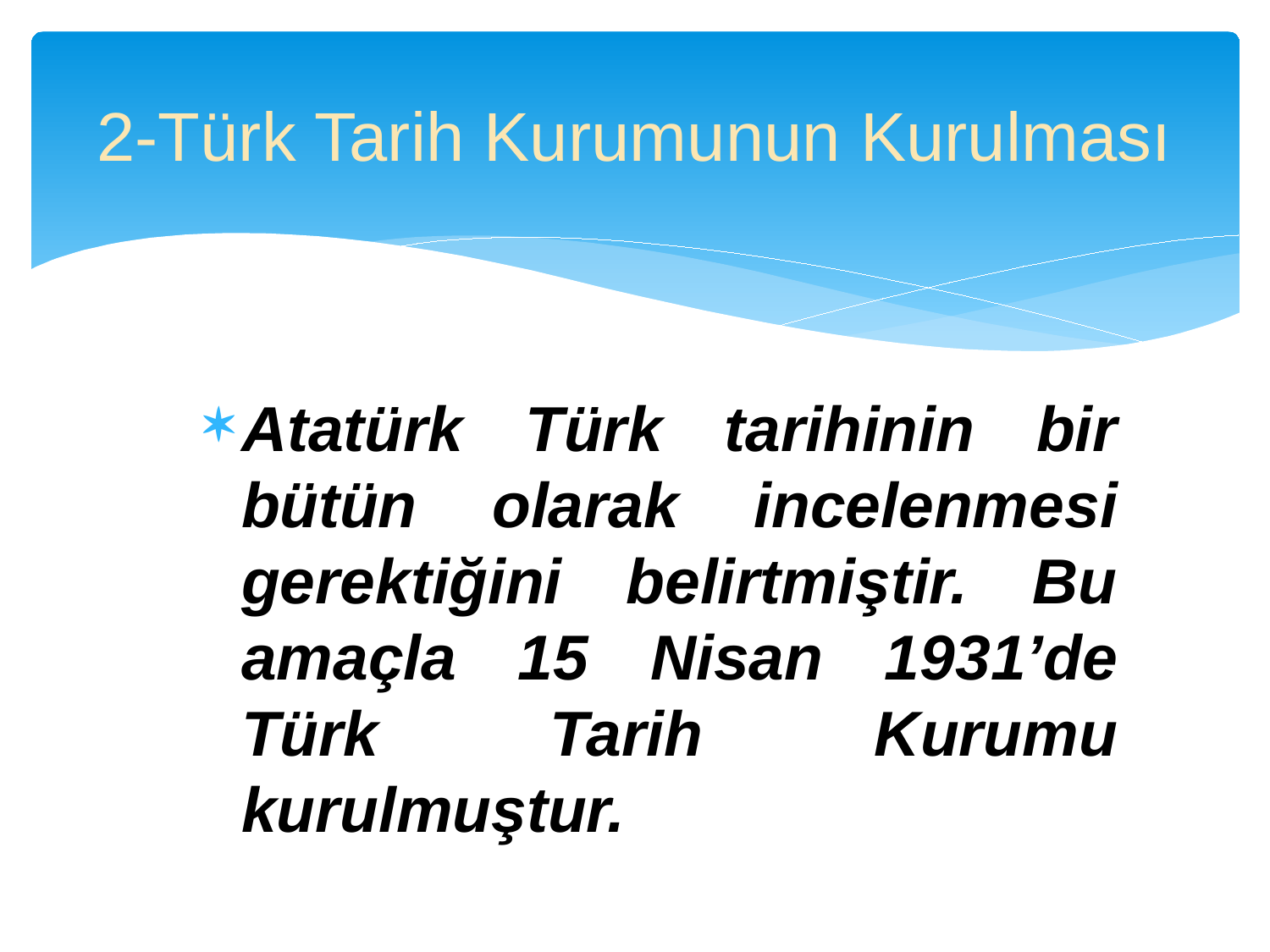

# 2-Türk Tarih Kurumunun Kurulması
Atatürk Türk tarihinin bir bütün olarak incelenmesi gerektiğini belirtmiştir. Bu amaçla 15 Nisan 1931’de Türk Tarih Kurumu kurulmuştur.